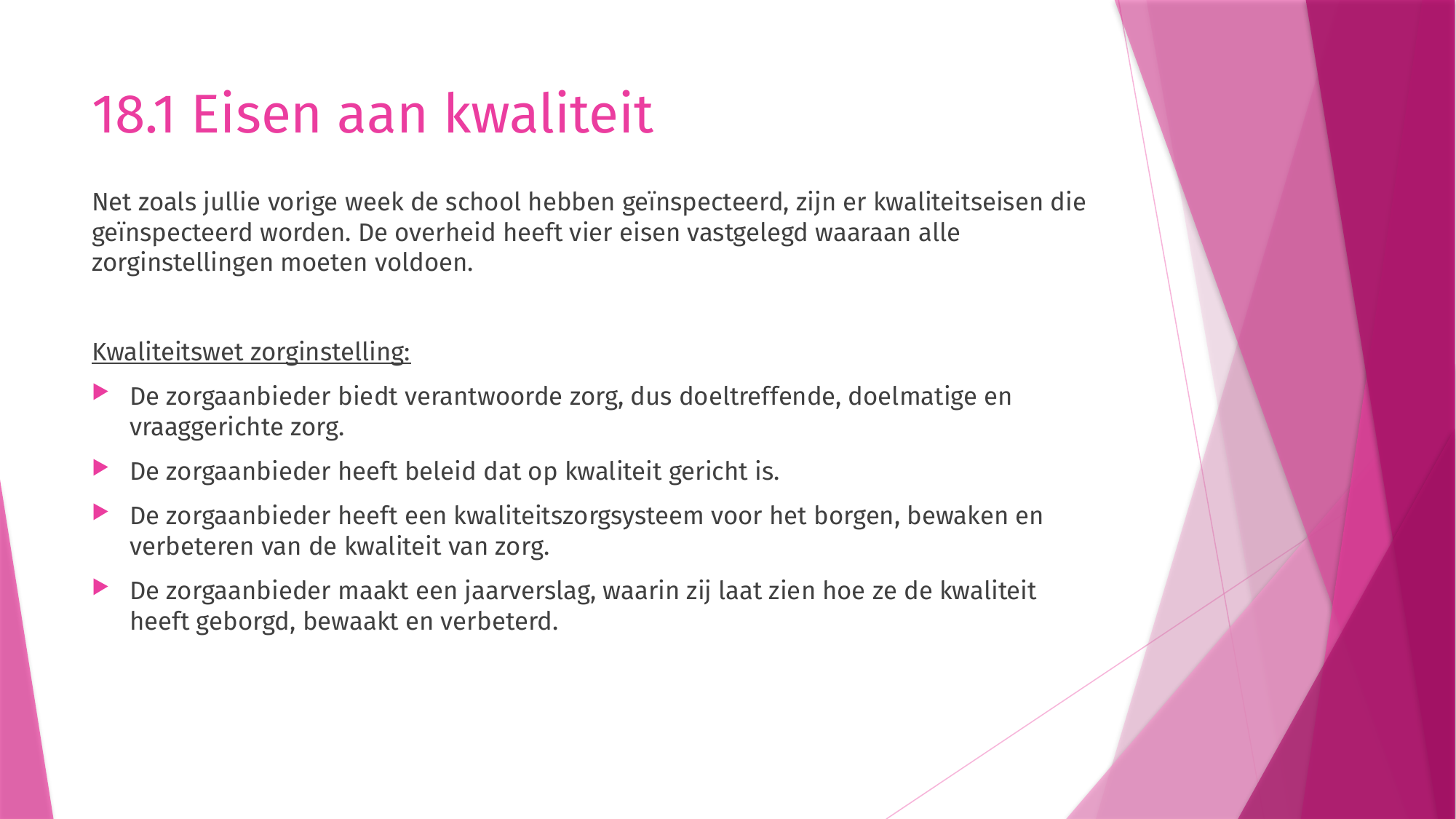

# 18.1 Eisen aan kwaliteit
Net zoals jullie vorige week de school hebben geïnspecteerd, zijn er kwaliteitseisen die geïnspecteerd worden. De overheid heeft vier eisen vastgelegd waaraan alle zorginstellingen moeten voldoen.

Kwaliteitswet zorginstelling:
De zorgaanbieder biedt verantwoorde zorg, dus doeltreffende, doelmatige en vraaggerichte zorg.
De zorgaanbieder heeft beleid dat op kwaliteit gericht is.
De zorgaanbieder heeft een kwaliteitszorgsysteem voor het borgen, bewaken en verbeteren van de kwaliteit van zorg.
De zorgaanbieder maakt een jaarverslag, waarin zij laat zien hoe ze de kwaliteit heeft geborgd, bewaakt en verbeterd.